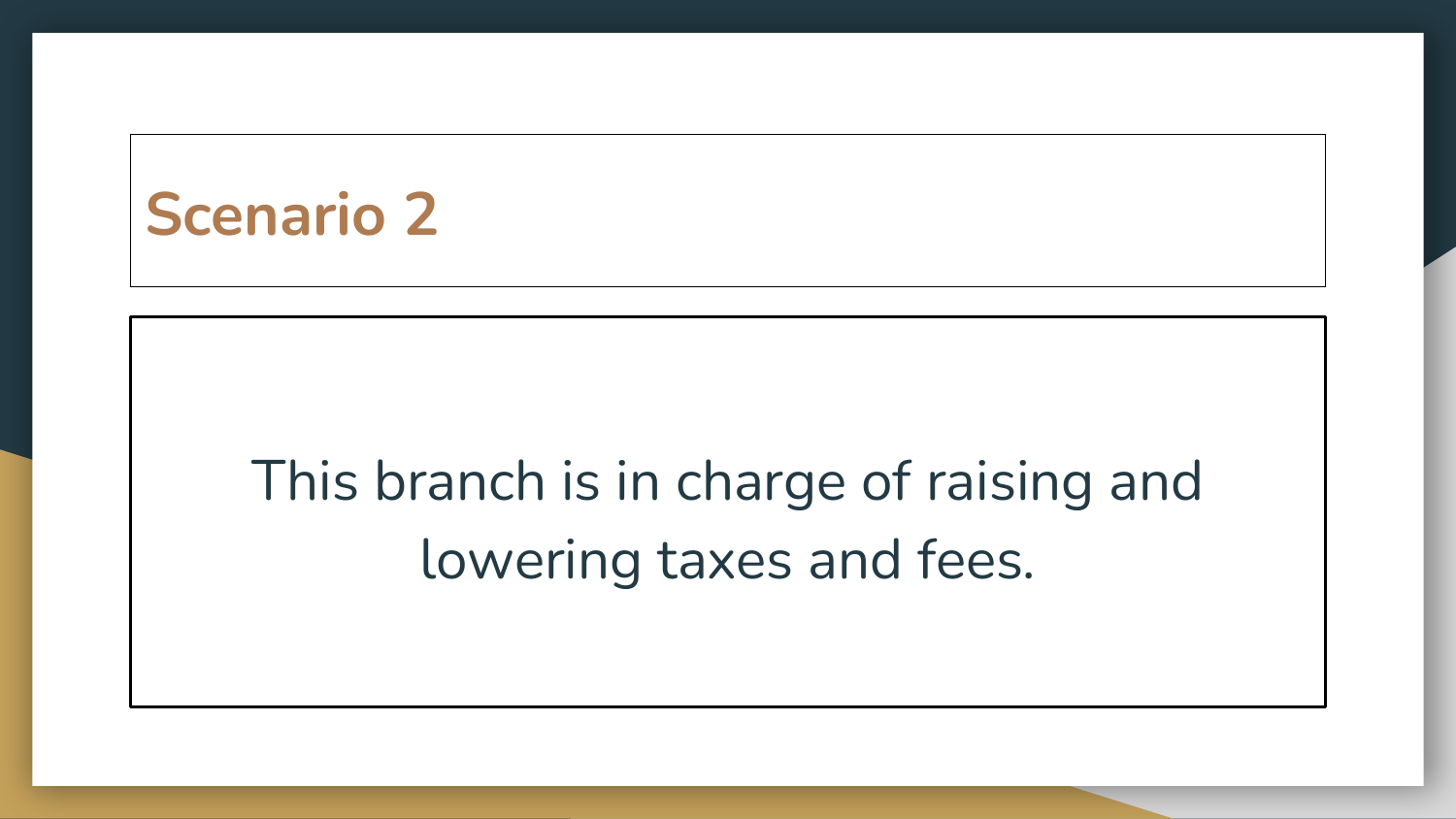

# Scenario 2
This branch is in charge of raising and lowering taxes and fees.